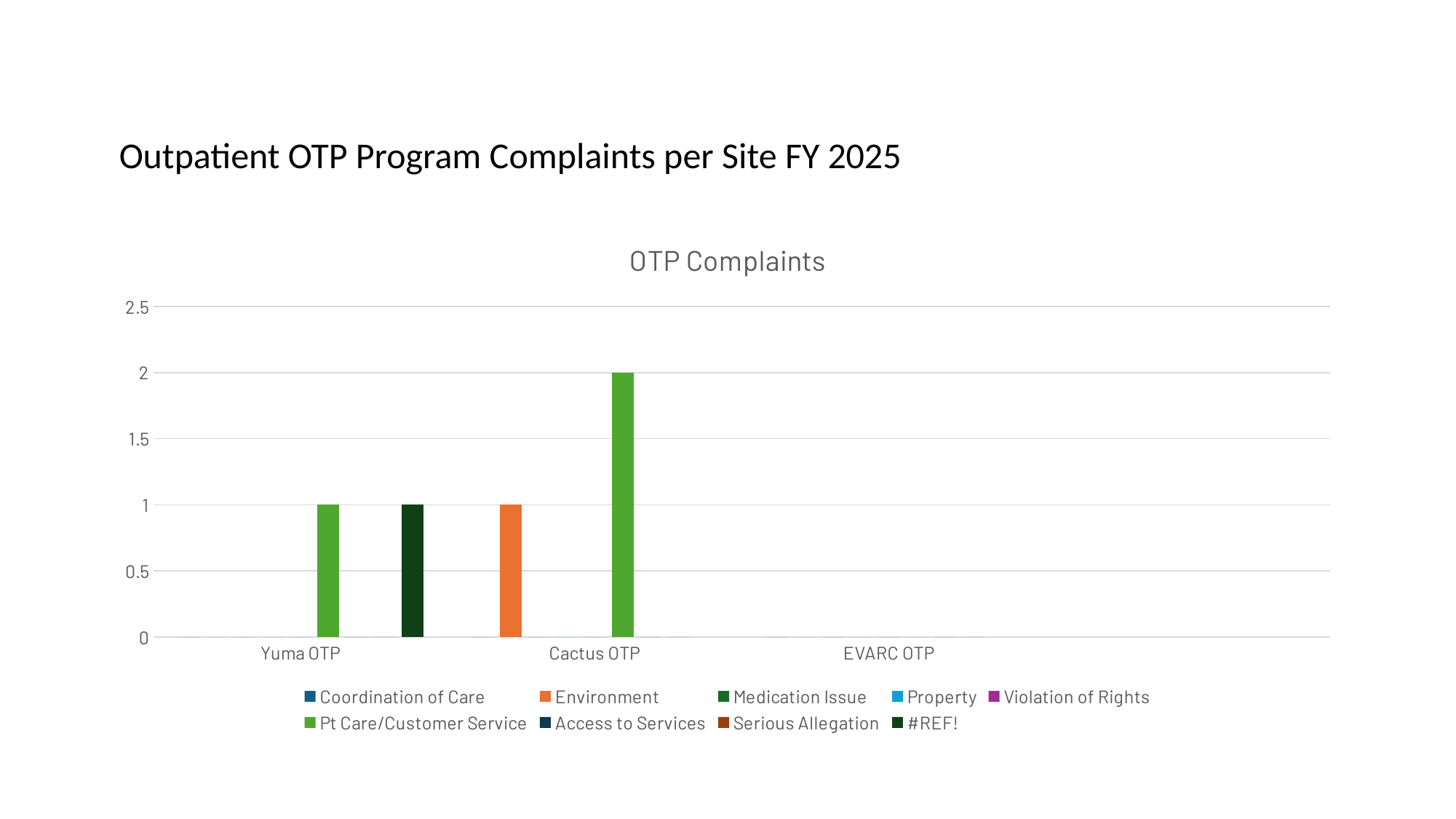

# Outpatient OTP Program Complaints per Site FY 2025

[unsupported chart]